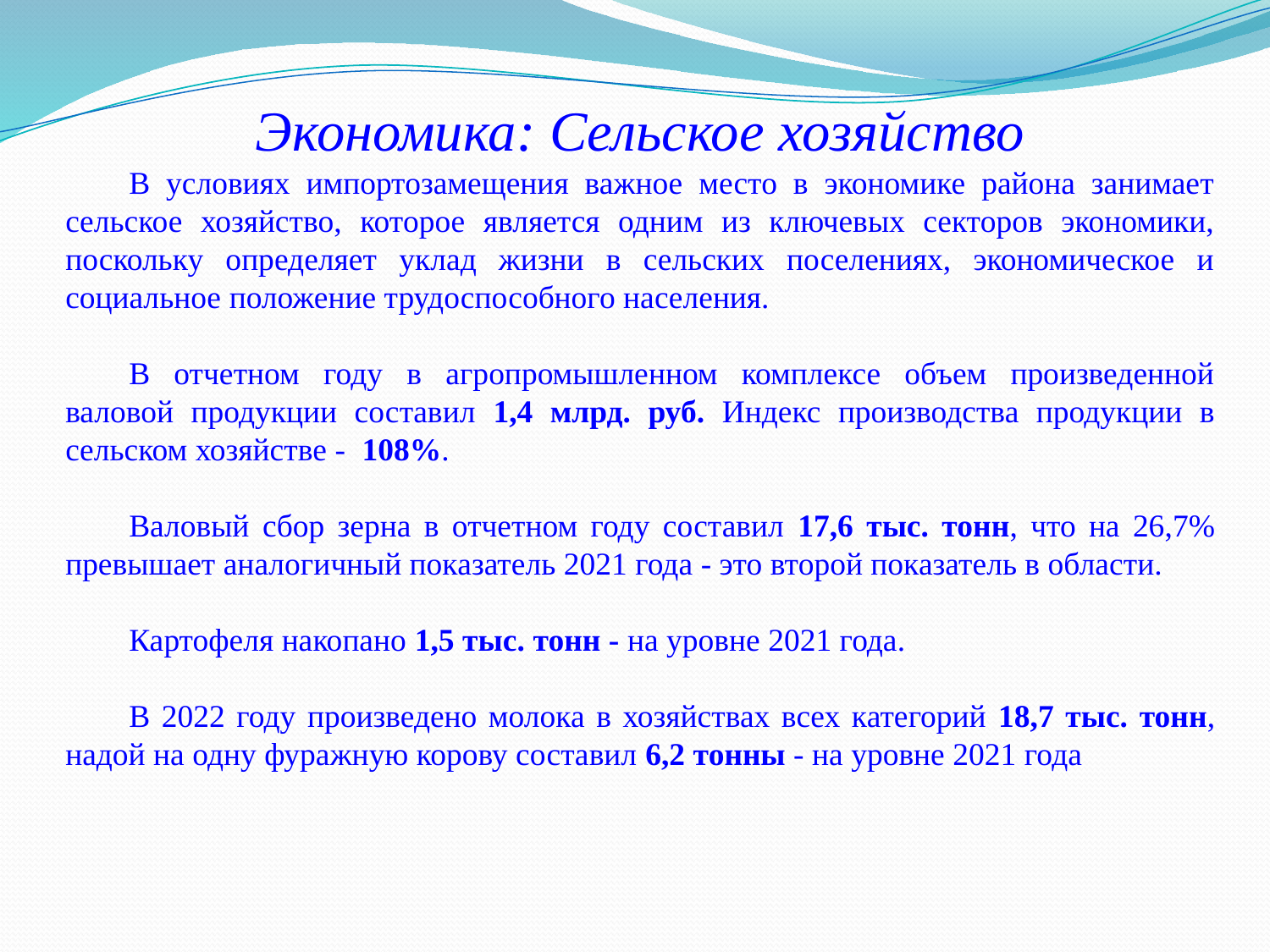

Экономика: Сельское хозяйство
В условиях импортозамещения важное место в экономике района занимает сельское хозяйство, которое является одним из ключевых секторов экономики, поскольку определяет уклад жизни в сельских поселениях, экономическое и социальное положение трудоспособного населения.

В отчетном году в агропромышленном комплексе объем произведенной валовой продукции составил 1,4 млрд. руб. Индекс производства продукции в сельском хозяйстве -  108%.

Валовый сбор зерна в отчетном году составил 17,6 тыс. тонн, что на 26,7% превышает аналогичный показатель 2021 года - это второй показатель в области.

Картофеля накопано 1,5 тыс. тонн - на уровне 2021 года.

В 2022 году произведено молока в хозяйствах всех категорий 18,7 тыс. тонн, надой на одну фуражную корову составил 6,2 тонны - на уровне 2021 года